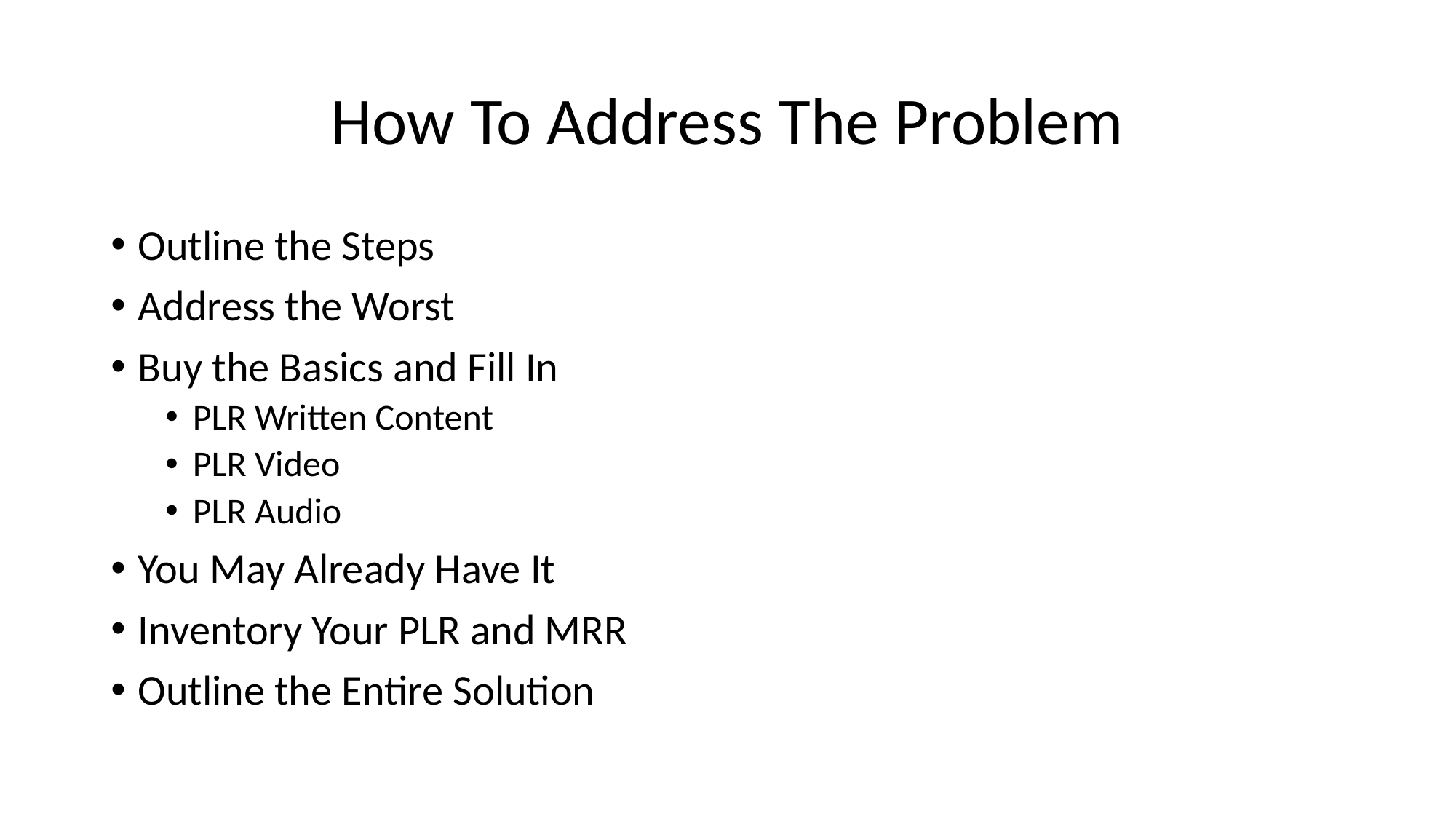

# How To Address The Problem
Outline the Steps
Address the Worst
Buy the Basics and Fill In
PLR Written Content
PLR Video
PLR Audio
You May Already Have It
Inventory Your PLR and MRR
Outline the Entire Solution